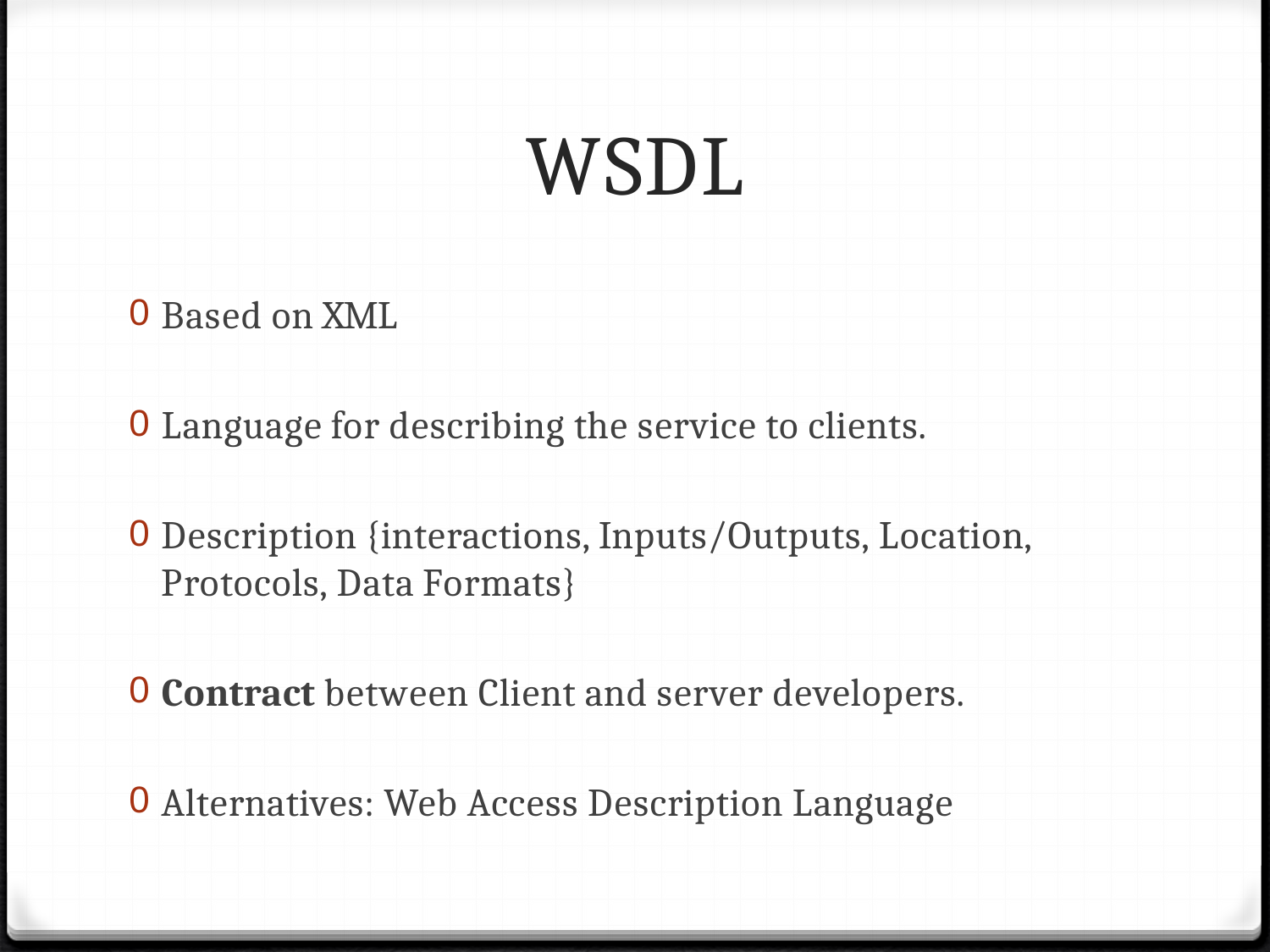

# WSDL
Based on XML

Language for describing the service to clients.

Description {interactions, Inputs/Outputs, Location, Protocols, Data Formats}

Contract between Client and server developers.

Alternatives: Web Access Description Language